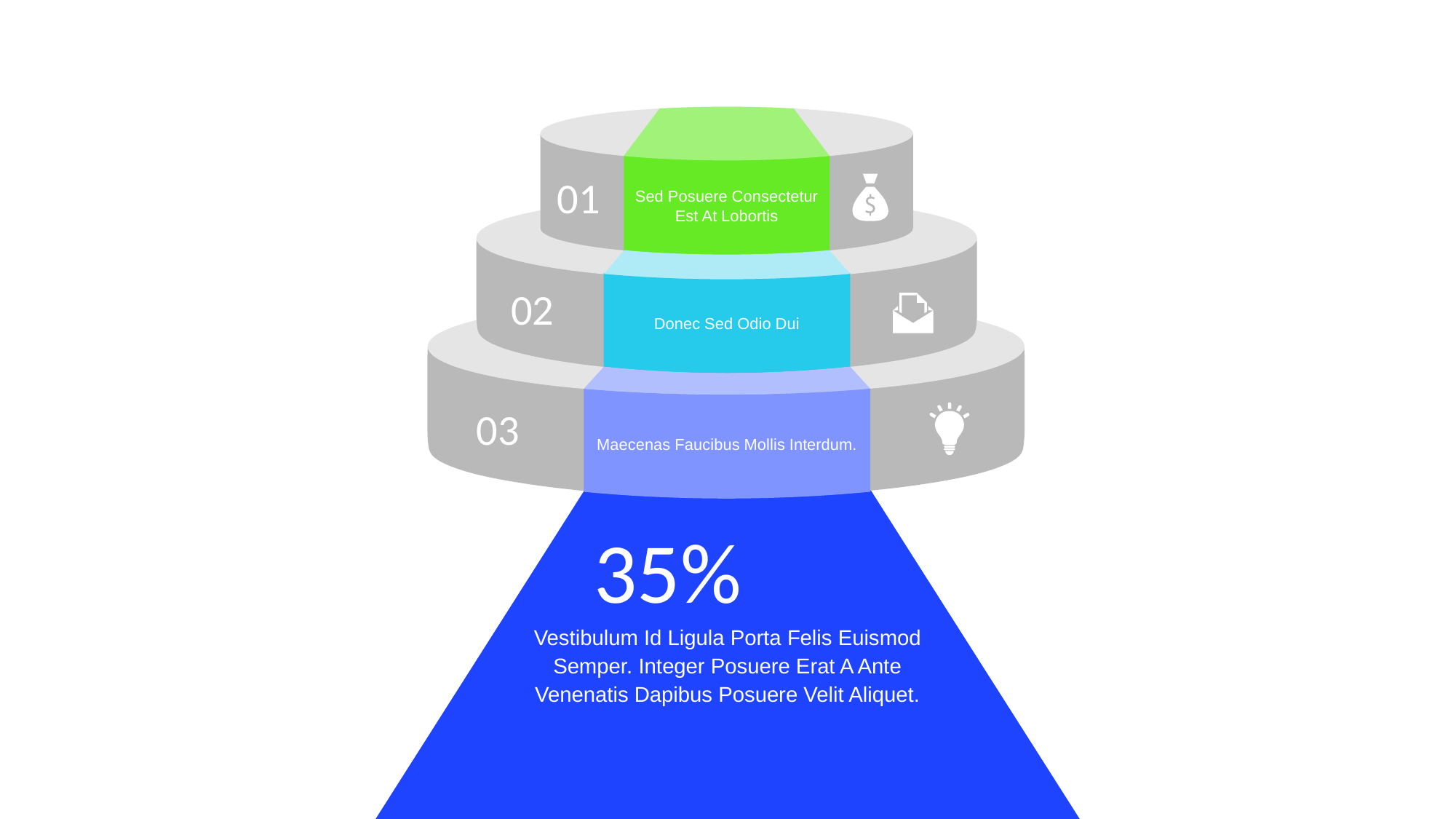

01

02

03

Sed Posuere Consectetur Est At Lobortis

Donec Sed Odio Dui

Maecenas Faucibus Mollis Interdum.

35%
Vestibulum Id Ligula Porta Felis Euismod Semper. Integer Posuere Erat A Ante Venenatis Dapibus Posuere Velit Aliquet.